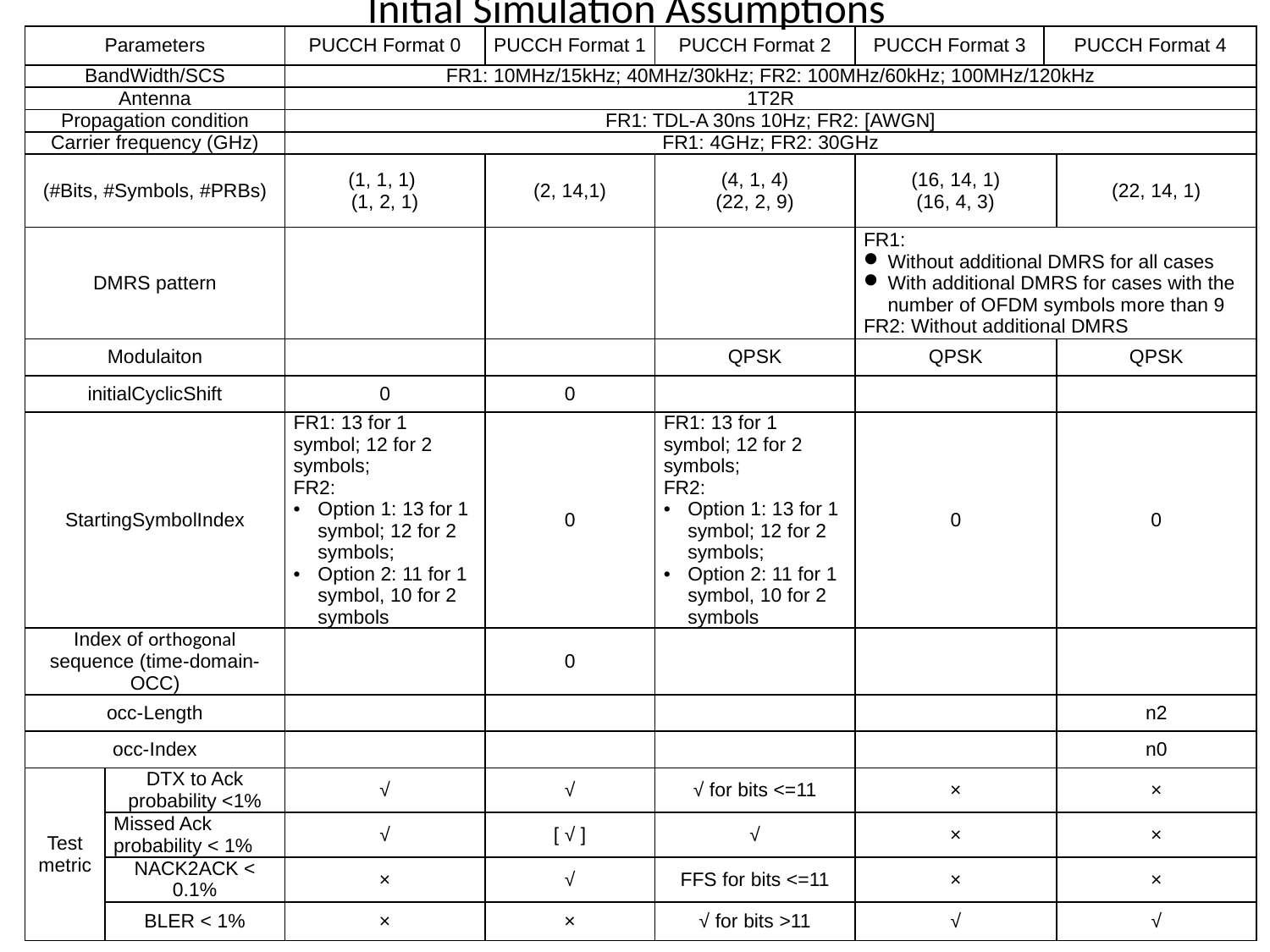

# Initial Simulation Assumptions
| Parameters |  | PUCCH Format 0 | PUCCH Format 1 | PUCCH Format 2 | PUCCH Format 3 | PUCCH Format 4 |  |
| --- | --- | --- | --- | --- | --- | --- | --- |
| BandWidth/SCS |  | FR1: 10MHz/15kHz; 40MHz/30kHz; FR2: 100MHz/60kHz; 100MHz/120kHz |  |  |  |  |  |
| Antenna |  | 1T2R |  |  |  |  |  |
| Propagation condition |  | FR1: TDL-A 30ns 10Hz; FR2: [AWGN] |  |  |  |  |  |
| Carrier frequency (GHz) |  | FR1: 4GHz; FR2: 30GHz |  |  |  |  |  |
| (#Bits, #Symbols, #PRBs) |  | (1, 1, 1) (1, 2, 1) | (2, 14,1) | (4, 1, 4) (22, 2, 9) | (16, 14, 1) (16, 4, 3) |  | (22, 14, 1) |
| DMRS pattern |  |  |  |  | FR1: Without additional DMRS for all cases With additional DMRS for cases with the number of OFDM symbols more than 9 FR2: Without additional DMRS |  |  |
| Modulaiton |  |  |  | QPSK | QPSK |  | QPSK |
| initialCyclicShift |  | 0 | 0 |  |  |  |  |
| StartingSymbolIndex |  | FR1: 13 for 1 symbol; 12 for 2 symbols; FR2: Option 1: 13 for 1 symbol; 12 for 2 symbols; Option 2: 11 for 1 symbol, 10 for 2 symbols | 0 | FR1: 13 for 1 symbol; 12 for 2 symbols; FR2: Option 1: 13 for 1 symbol; 12 for 2 symbols; Option 2: 11 for 1 symbol, 10 for 2 symbols | 0 |  | 0 |
| Index of orthogonal sequence (time-domain-OCC) |  |  | 0 |  |  |  |  |
| occ-Length |  |  |  |  |  |  | n2 |
| occ-Index |  |  |  |  |  |  | n0 |
| Test metric | DTX to Ack probability <1% | √ | √ | √ for bits <=11 | × |  | × |
|  | Missed Ack probability < 1% | √ | [ √ ] | √ | × |  | × |
|  | NACK2ACK < 0.1% | × | √ | FFS for bits <=11 | × |  | × |
|  | BLER < 1% | × | × | √ for bits >11 | √ |  | √ |